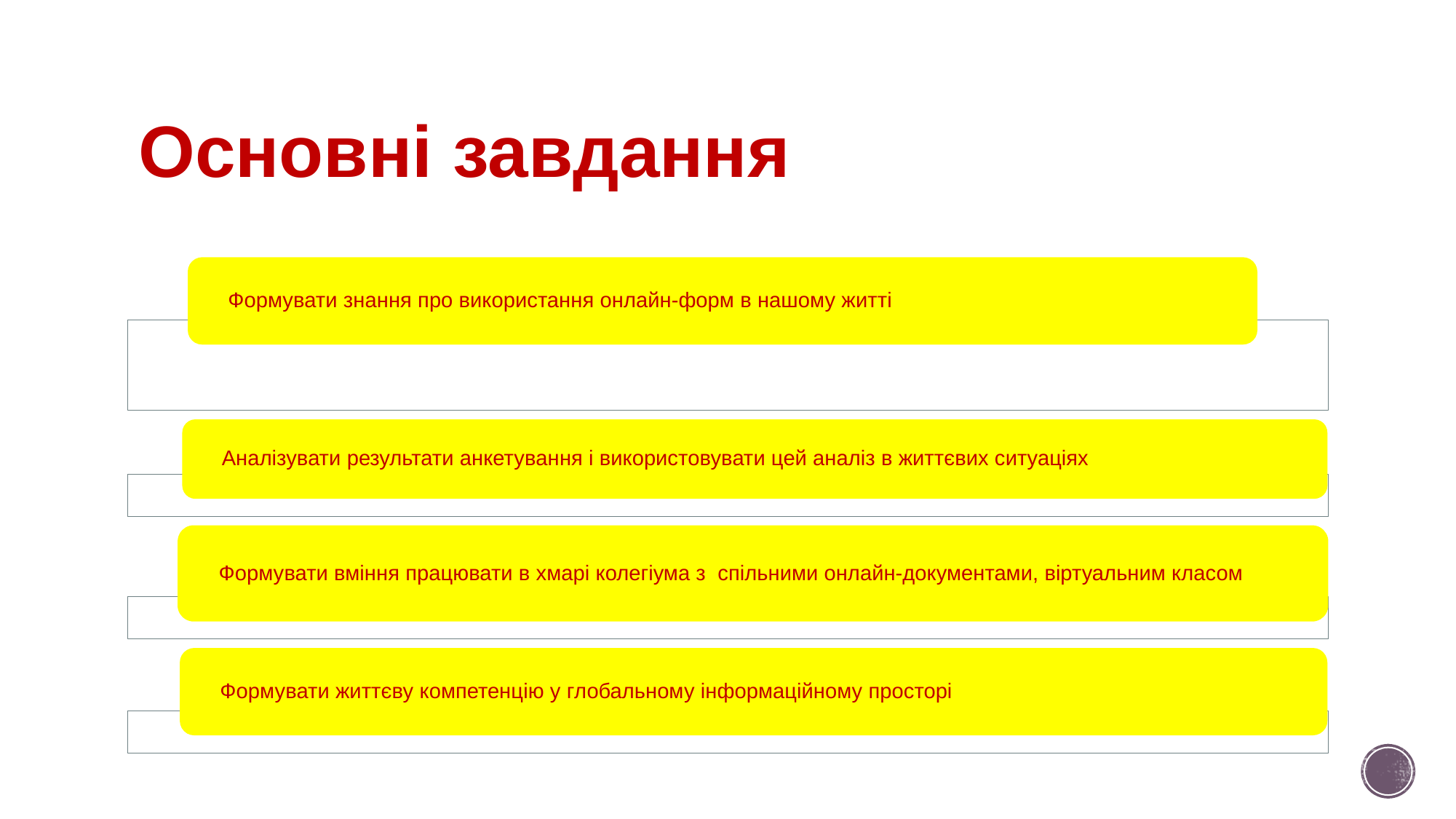

# Основні завдання
Формувати знання про використання онлайн-форм в нашому житті
Аналізувати результати анкетування і використовувати цей аналіз в життєвих ситуаціях
Формувати вміння працювати в хмарі колегіума з  спільними онлайн-документами, віртуальним класом
Формувати життєву компетенцію у глобальному інформаційному просторі